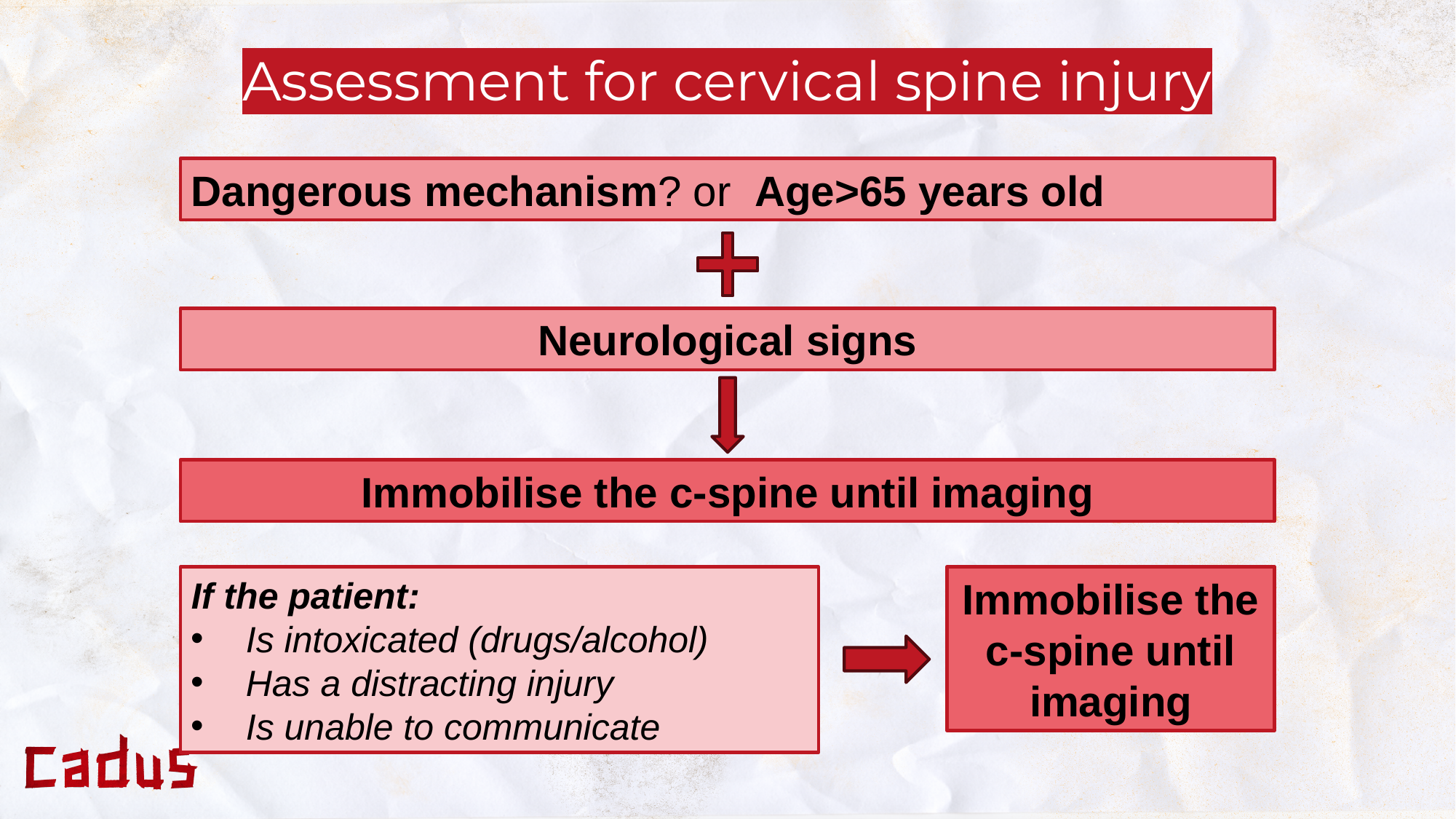

# Assessment for cervical spine injury
Dangerous mechanism? or  Age>65 years old

Neurological signs

Immobilise the c-spine until imaging
Immobilise the c-spine until imaging
If the patient:
Is intoxicated (drugs/alcohol)
Has a distracting injury
Is unable to communicate